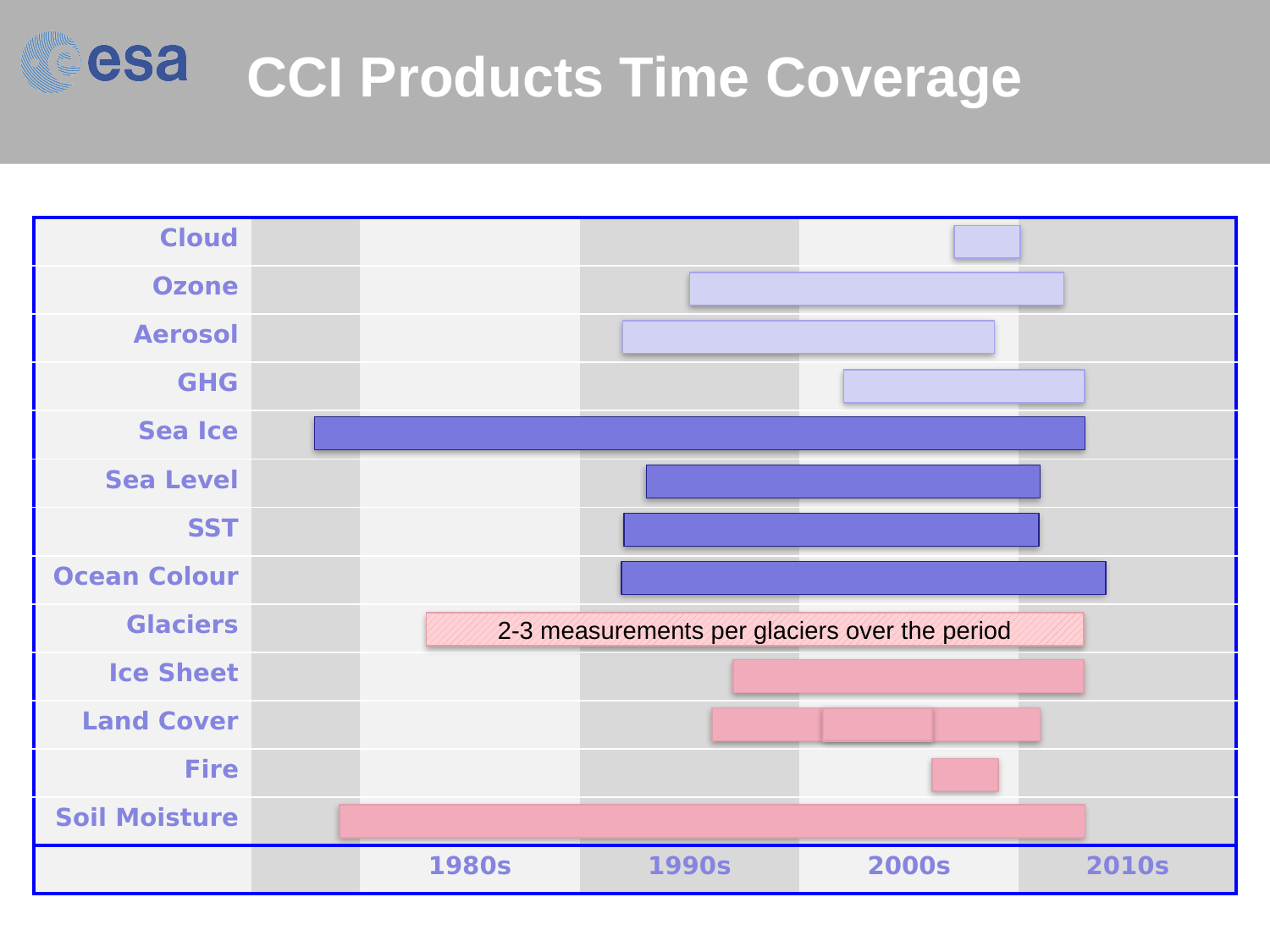

# CCI Products Time Coverage
| Cloud |  |  |  |  |  |
| --- | --- | --- | --- | --- | --- |
| Ozone |  |  |  |  |  |
| Aerosol |  |  |  |  |  |
| GHG |  |  |  |  |  |
| Sea Ice |  |  |  |  |  |
| Sea Level |  |  |  |  |  |
| SST |  |  |  |  |  |
| Ocean Colour |  |  |  |  |  |
| Glaciers |  |  |  |  |  |
| Ice Sheet |  |  |  |  |  |
| Land Cover |  |  |  |  |  |
| Fire |  |  |  |  |  |
| Soil Moisture |  |  |  |  |  |
|  |  | 1980s | 1990s | 2000s | 2010s |

2-3 measurements per glaciers over the period